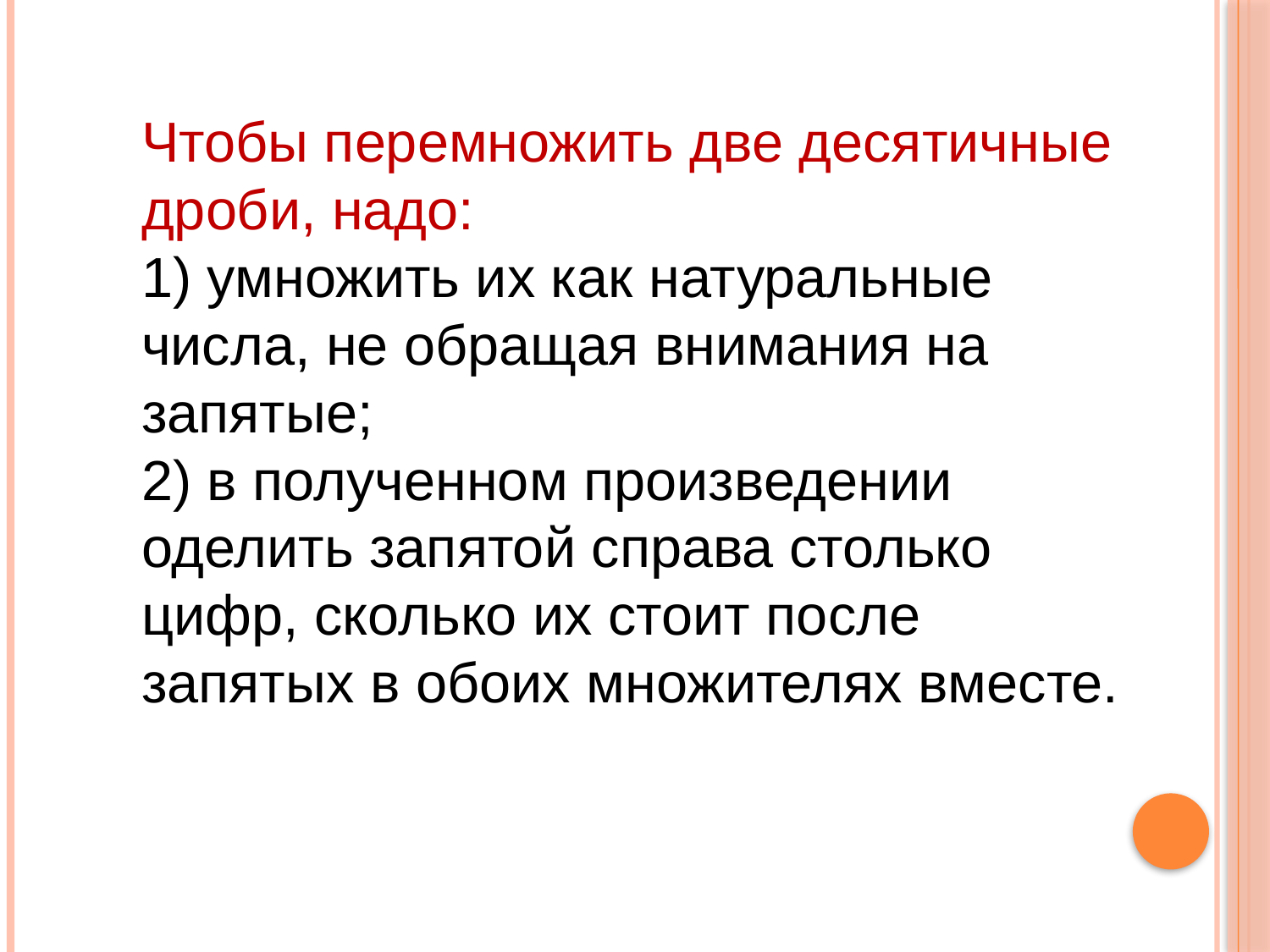

Чтобы перемножить две десятичные дроби, надо:
1) умножить их как натуральные числа, не обращая внимания на запятые;
2) в полученном произведении оделить запятой справа столько цифр, сколько их стоит после запятых в обоих множителях вместе.